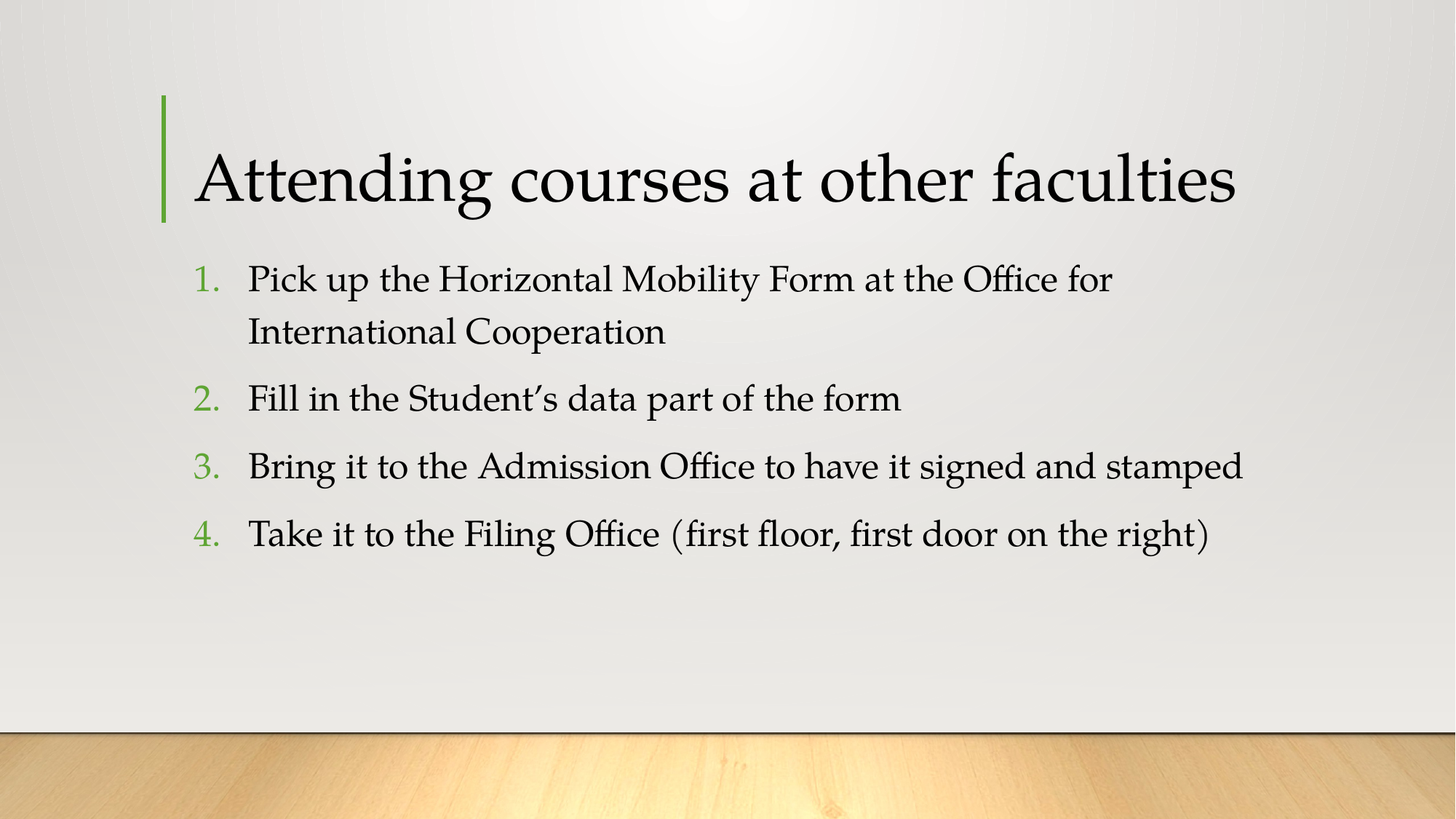

# Attending courses at other faculties
Pick up the Horizontal Mobility Form at the Office for International Cooperation
Fill in the Student’s data part of the form
Bring it to the Admission Office to have it signed and stamped
Take it to the Filing Office (first floor, first door on the right)